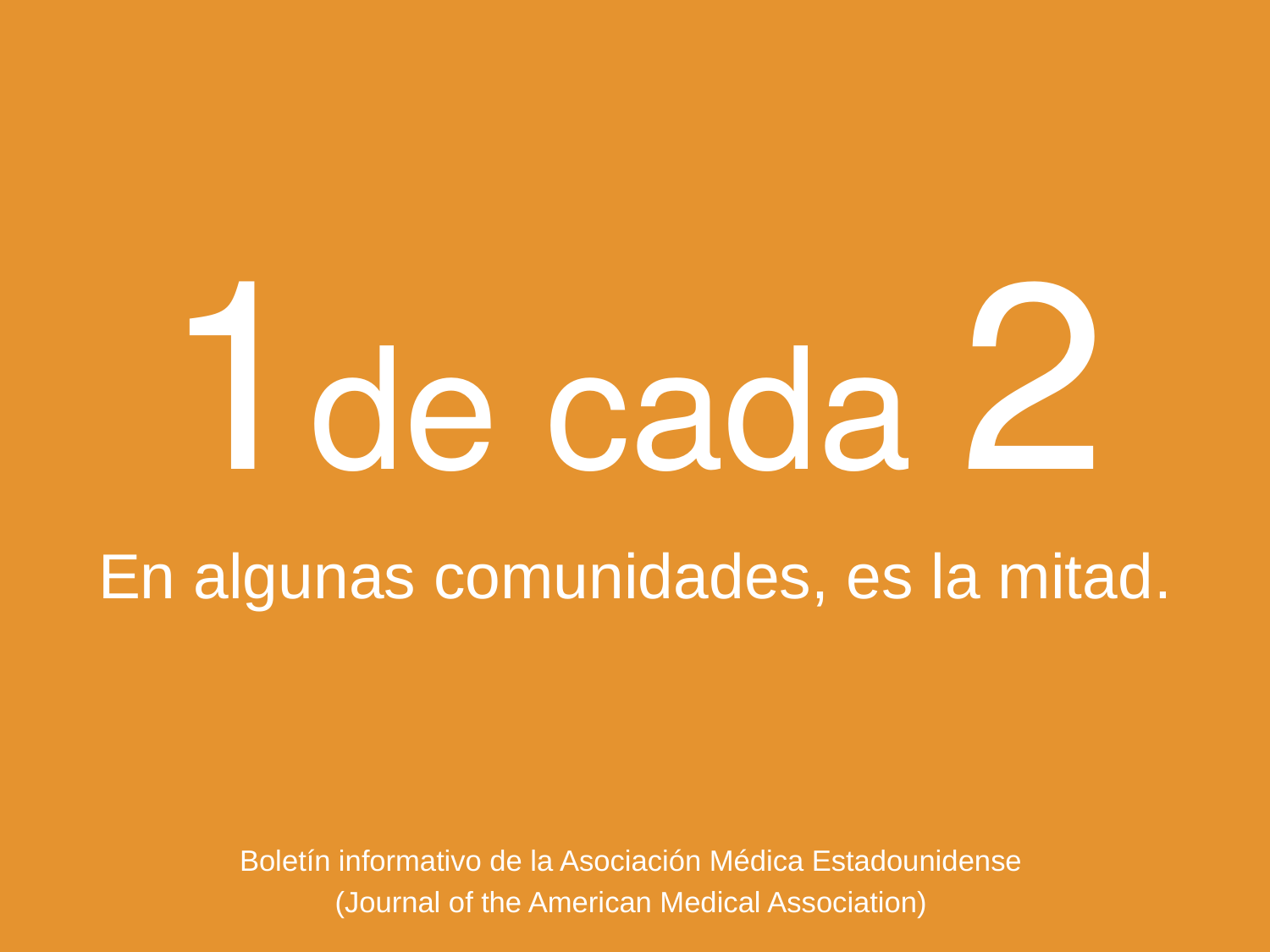

1de cada 2
# En algunas comunidades, es la mitad.
Boletín informativo de la Asociación Médica Estadounidense
(Journal of the American Medical Association)